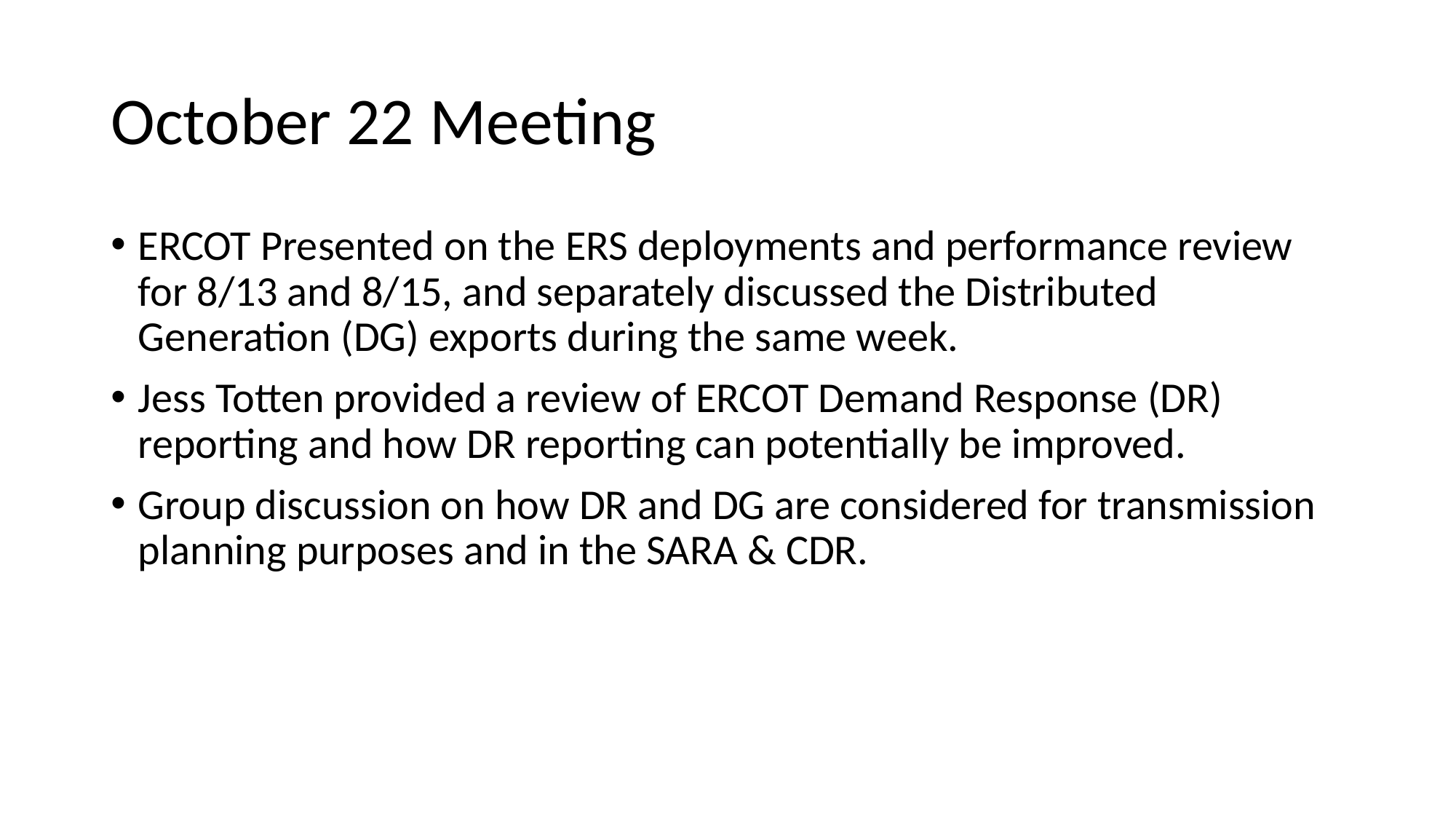

# October 22 Meeting
ERCOT Presented on the ERS deployments and performance review for 8/13 and 8/15, and separately discussed the Distributed Generation (DG) exports during the same week.
Jess Totten provided a review of ERCOT Demand Response (DR) reporting and how DR reporting can potentially be improved.
Group discussion on how DR and DG are considered for transmission planning purposes and in the SARA & CDR.